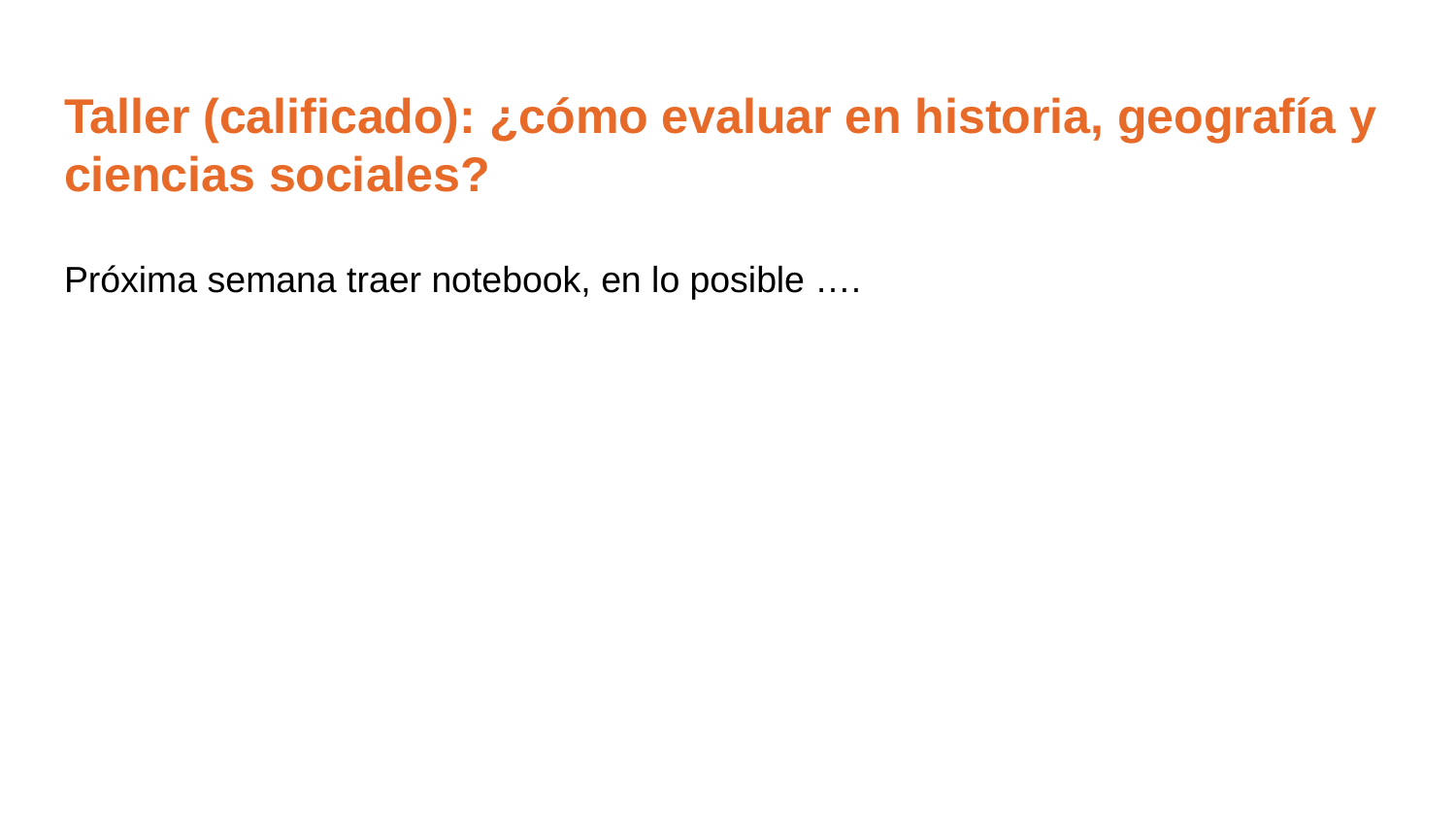

# Taller (calificado): ¿cómo evaluar en historia, geografía y ciencias sociales?
Próxima semana traer notebook, en lo posible ….